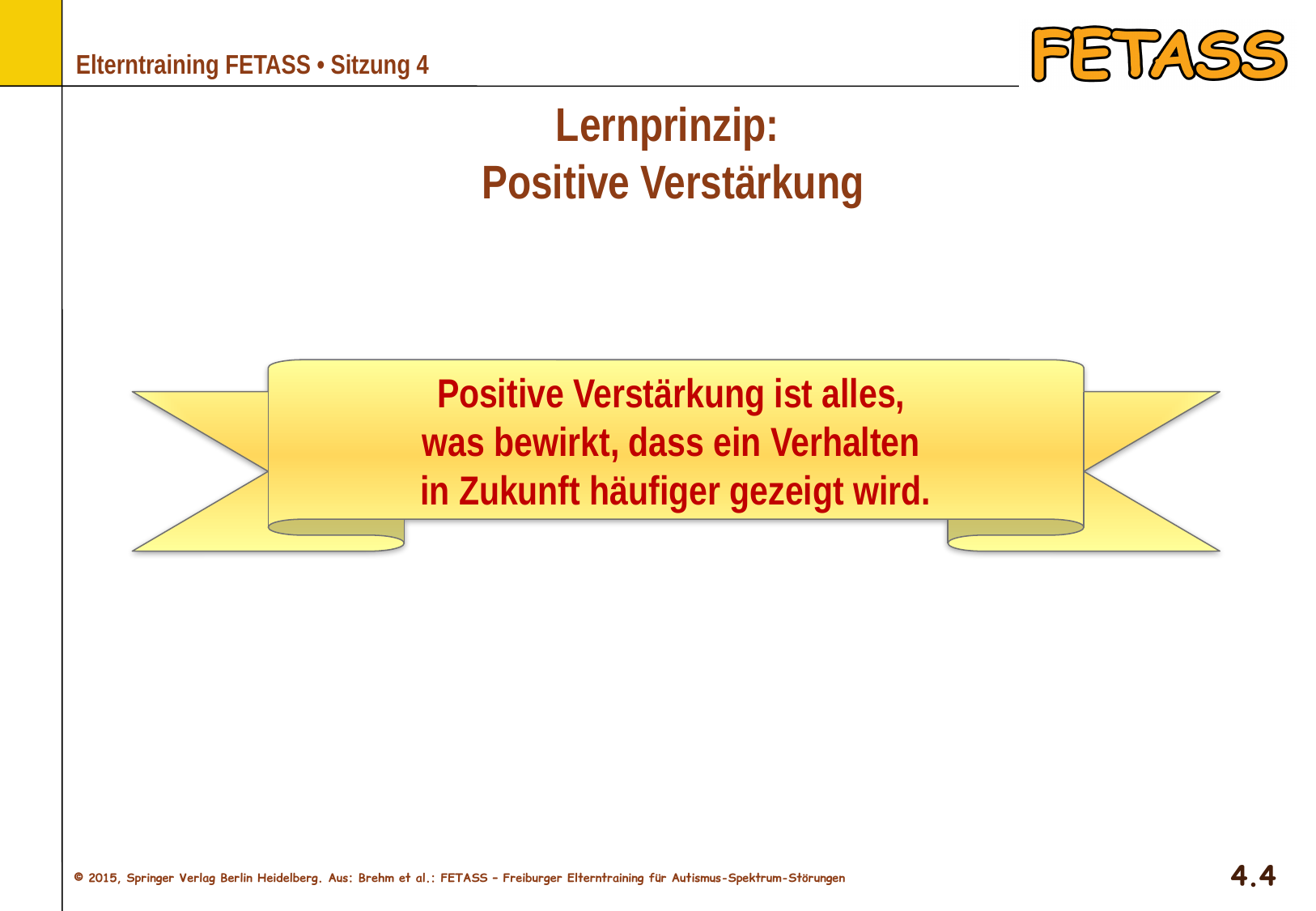

# Lernprinzip: Positive Verstärkung

Positive Verstärkung ist alles,
was bewirkt, dass ein Verhalten
in Zukunft häufiger gezeigt wird.
4.4